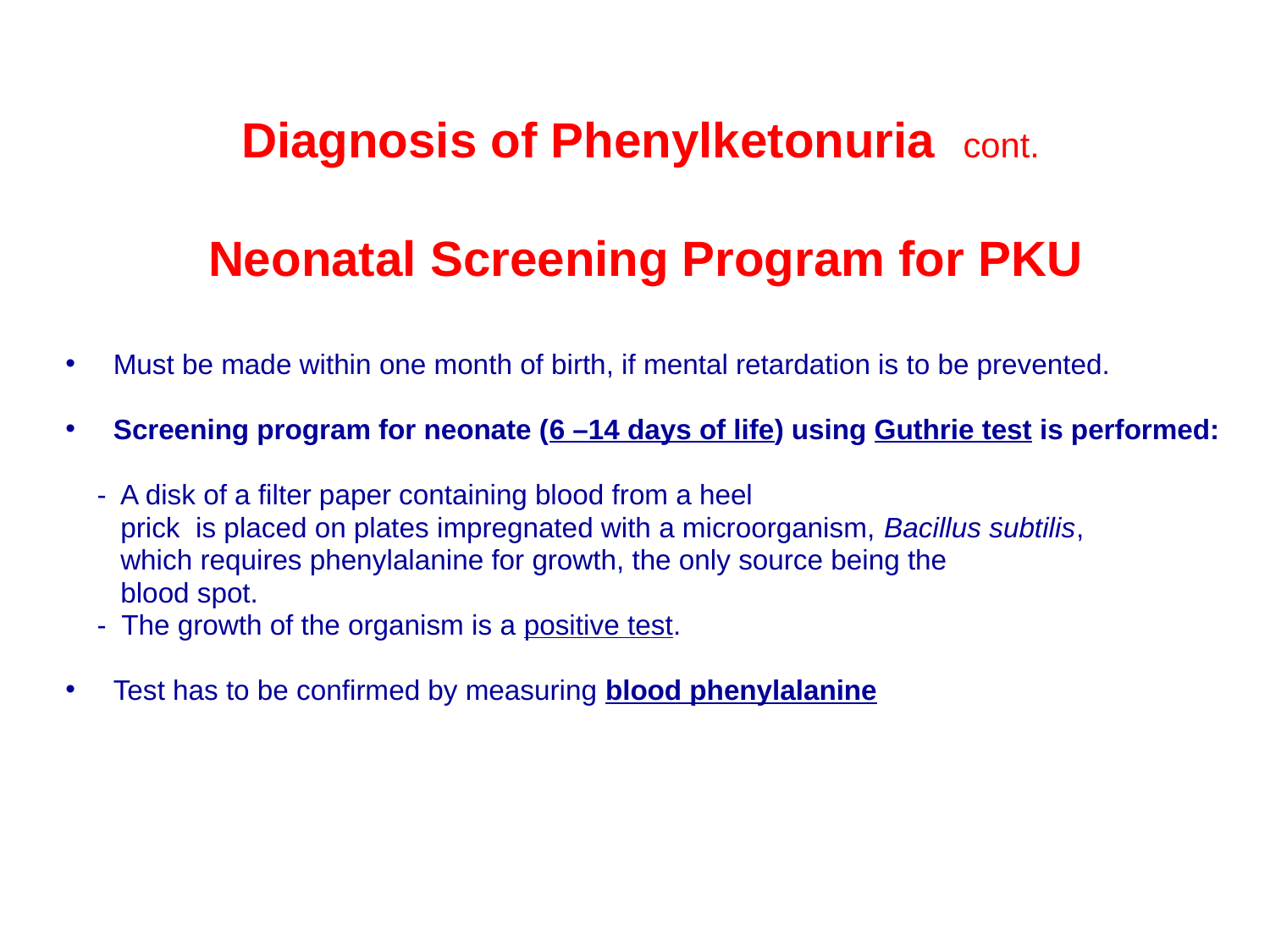

Diagnosis of Phenylketonuria  cont.

Neonatal Screening Program for PKU

Must be made within one month of birth, if mental retardation is to be prevented.

Screening program for neonate (6 –14 days of life) using Guthrie test is performed:

    -  A disk of a filter paper containing blood from a heel
       prick  is placed on plates impregnated with a microorganism, Bacillus subtilis,
       which requires phenylalanine for growth, the only source being the
       blood spot.
    -  The growth of the organism is a positive test.

Test has to be confirmed by measuring blood phenylalanine

#